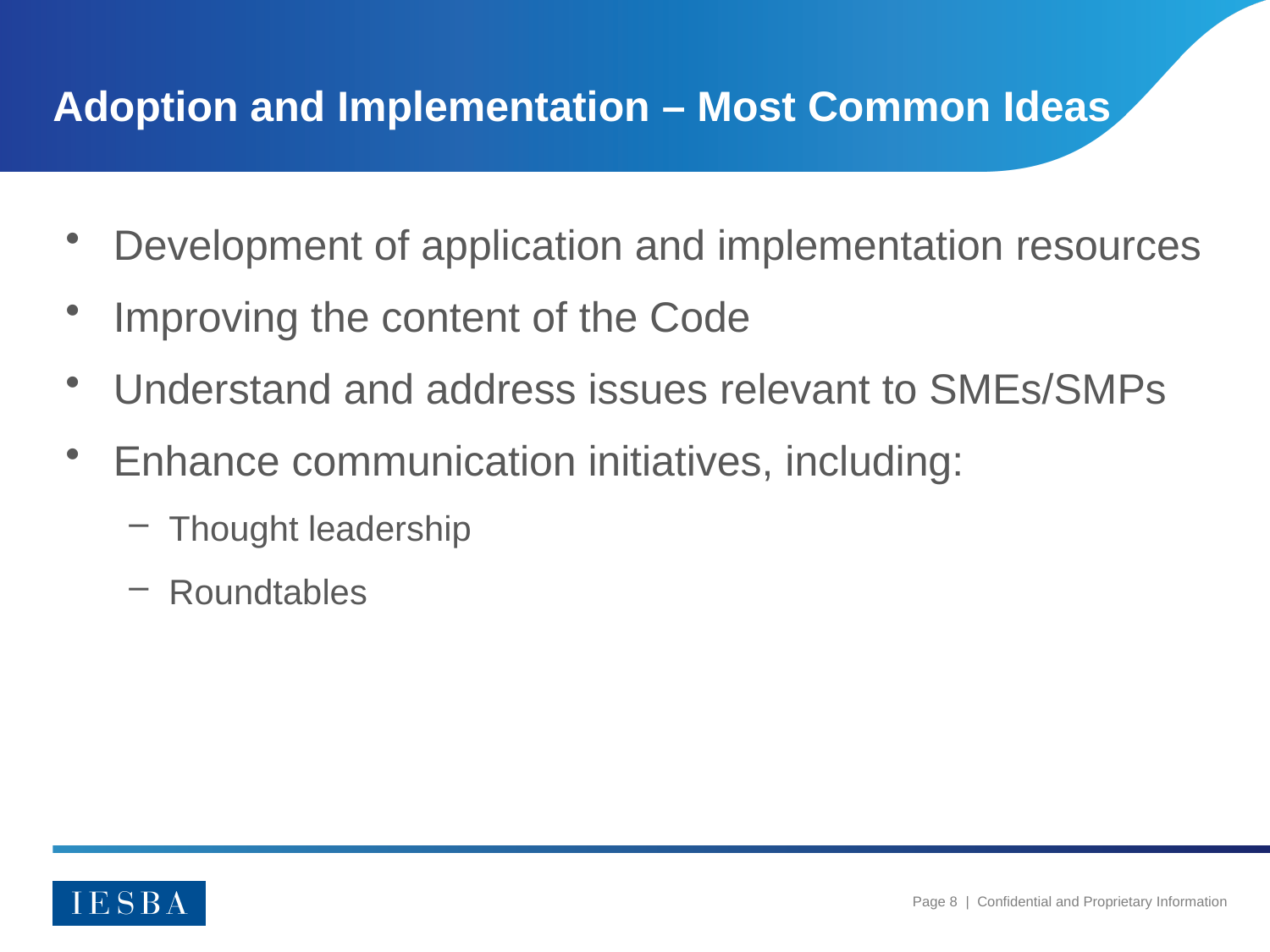

# Adoption and Implementation – Most Common Ideas
Development of application and implementation resources
Improving the content of the Code
Understand and address issues relevant to SMEs/SMPs
Enhance communication initiatives, including:
Thought leadership
Roundtables